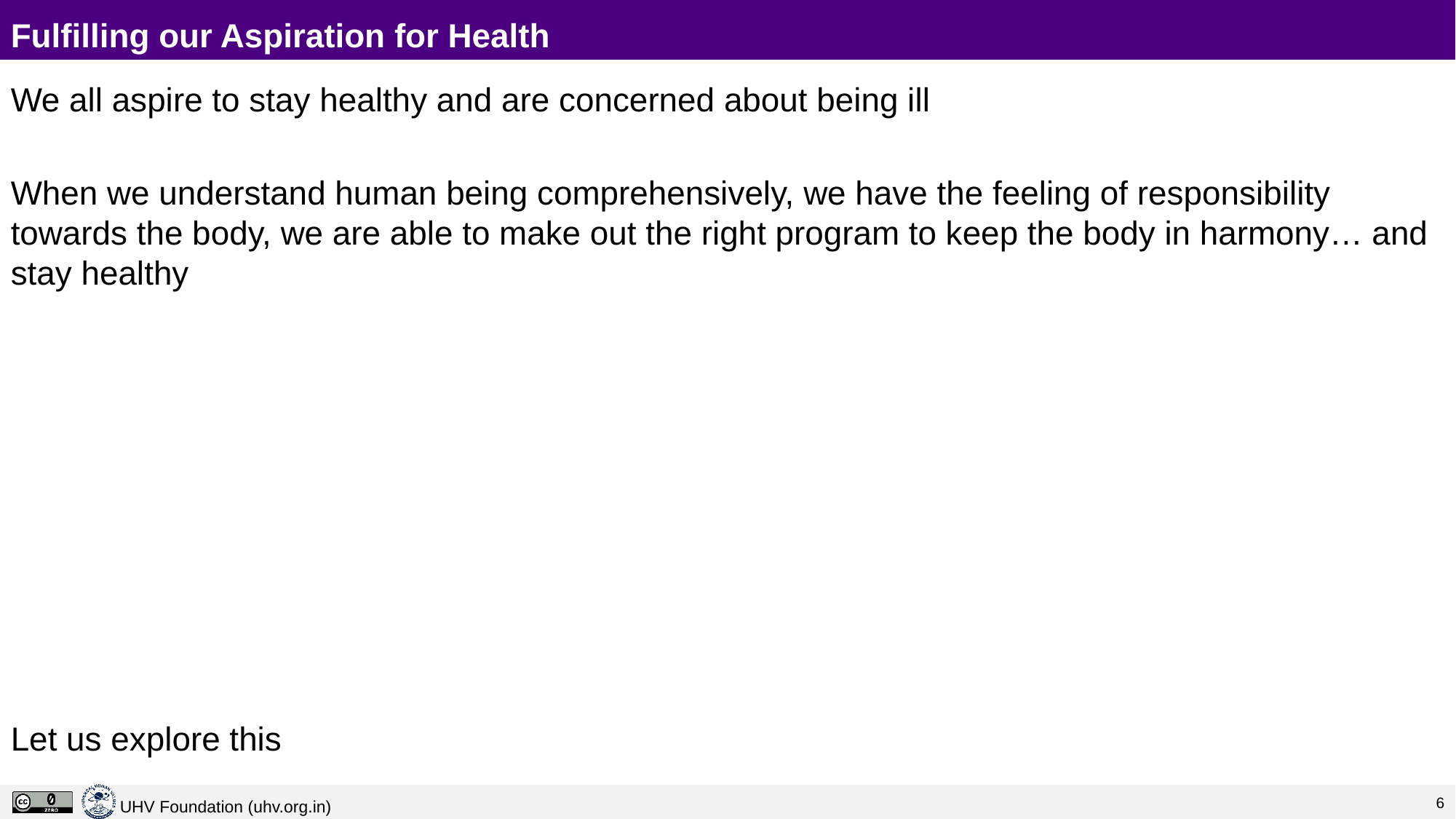

# Fulfilling our Aspiration for Health
We all aspire to stay healthy and are concerned about being ill

When we understand human being comprehensively, we have the feeling of responsibility towards the body, we are able to make out the right program to keep the body in harmony… and stay healthy

Let us explore this